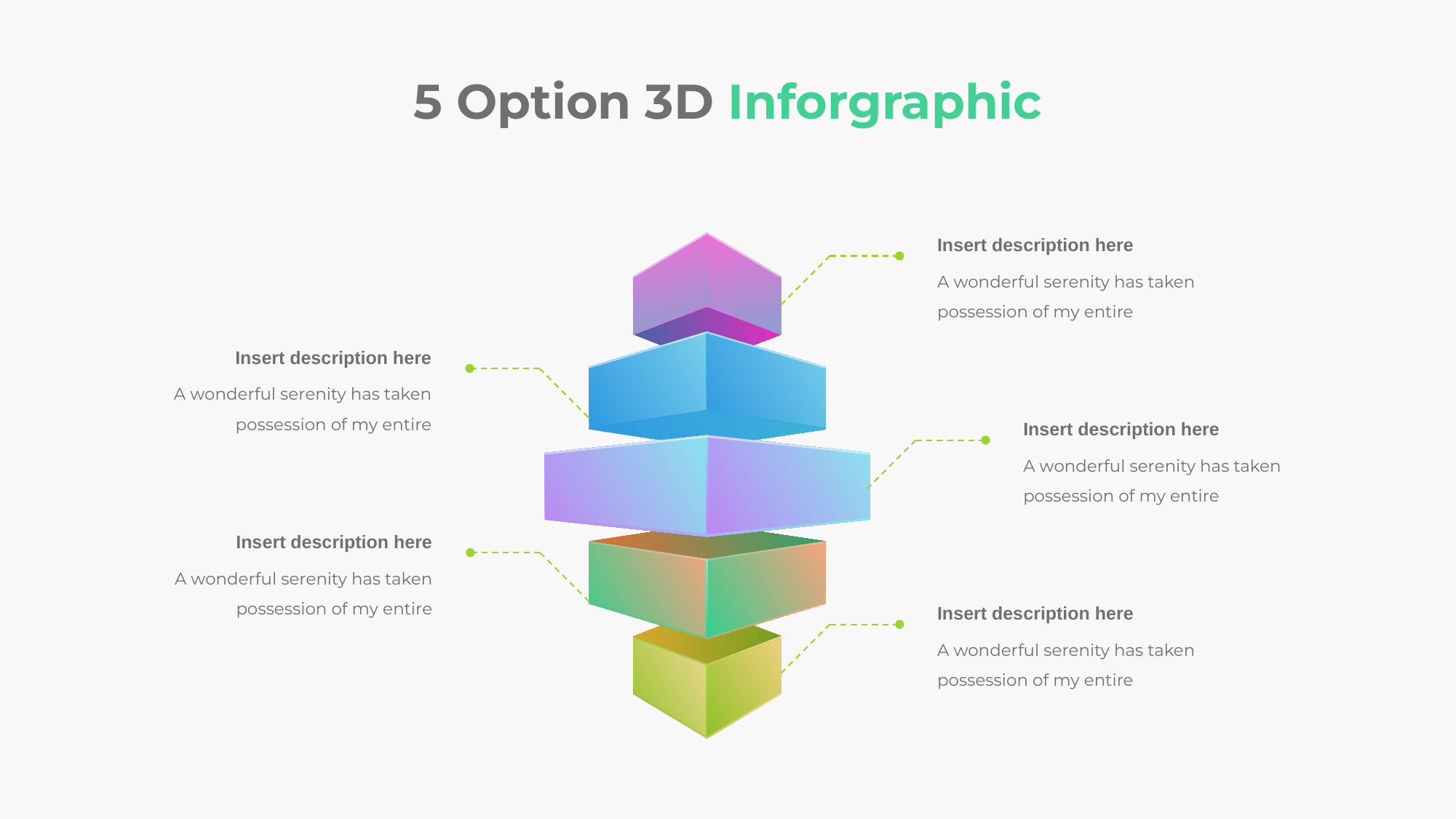

5 Option 3D Inforgraphic
Insert description here
A wonderful serenity has taken possession of my entire

Insert description here
A wonderful serenity has taken possession of my entire

Insert description here
A wonderful serenity has taken possession of my entire

Insert description here
A wonderful serenity has taken possession of my entire

Insert description here
A wonderful serenity has taken possession of my entire